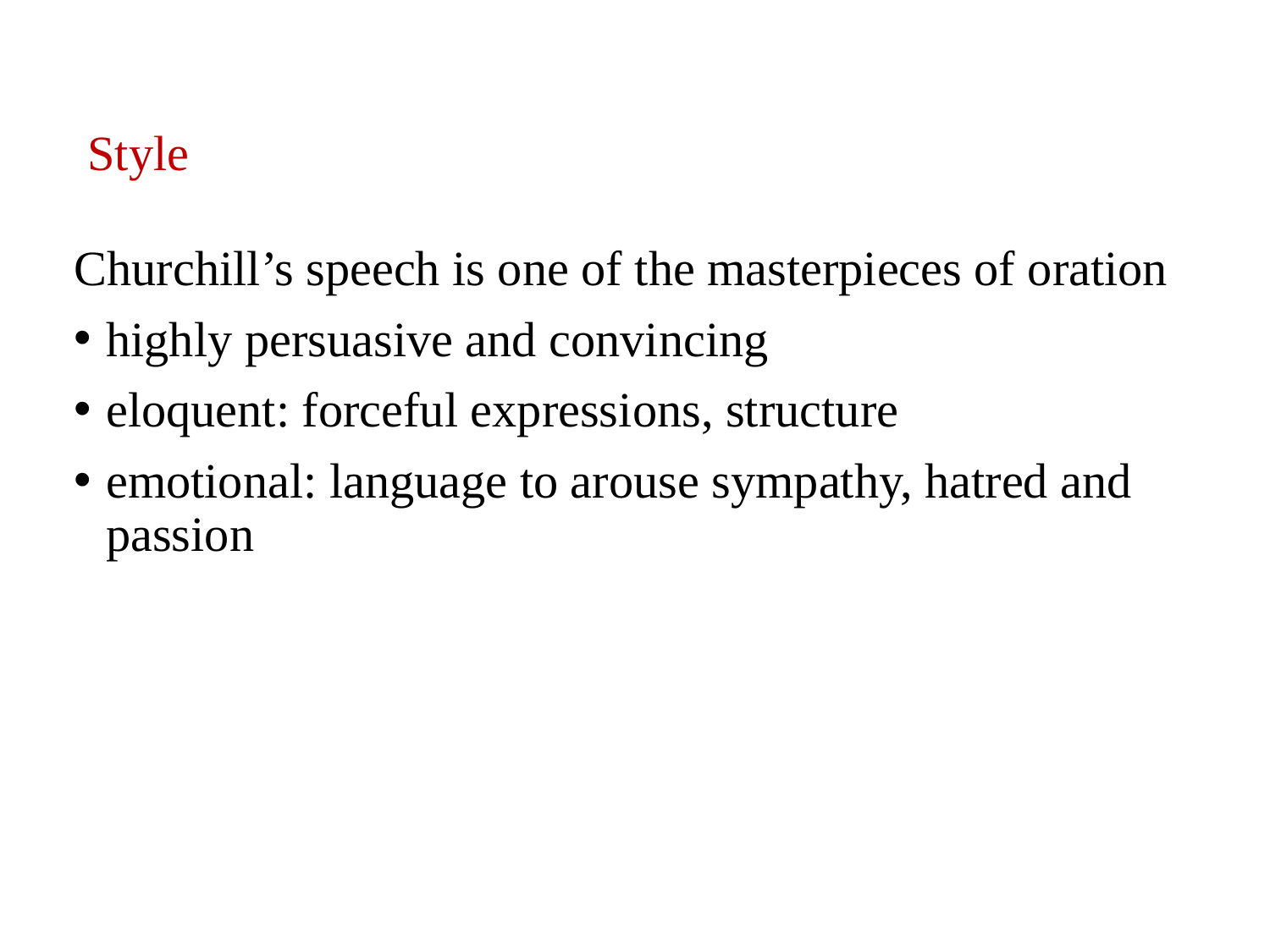

# Style
Churchill’s speech is one of the masterpieces of oration
highly persuasive and convincing
eloquent: forceful expressions, structure
emotional: language to arouse sympathy, hatred and passion